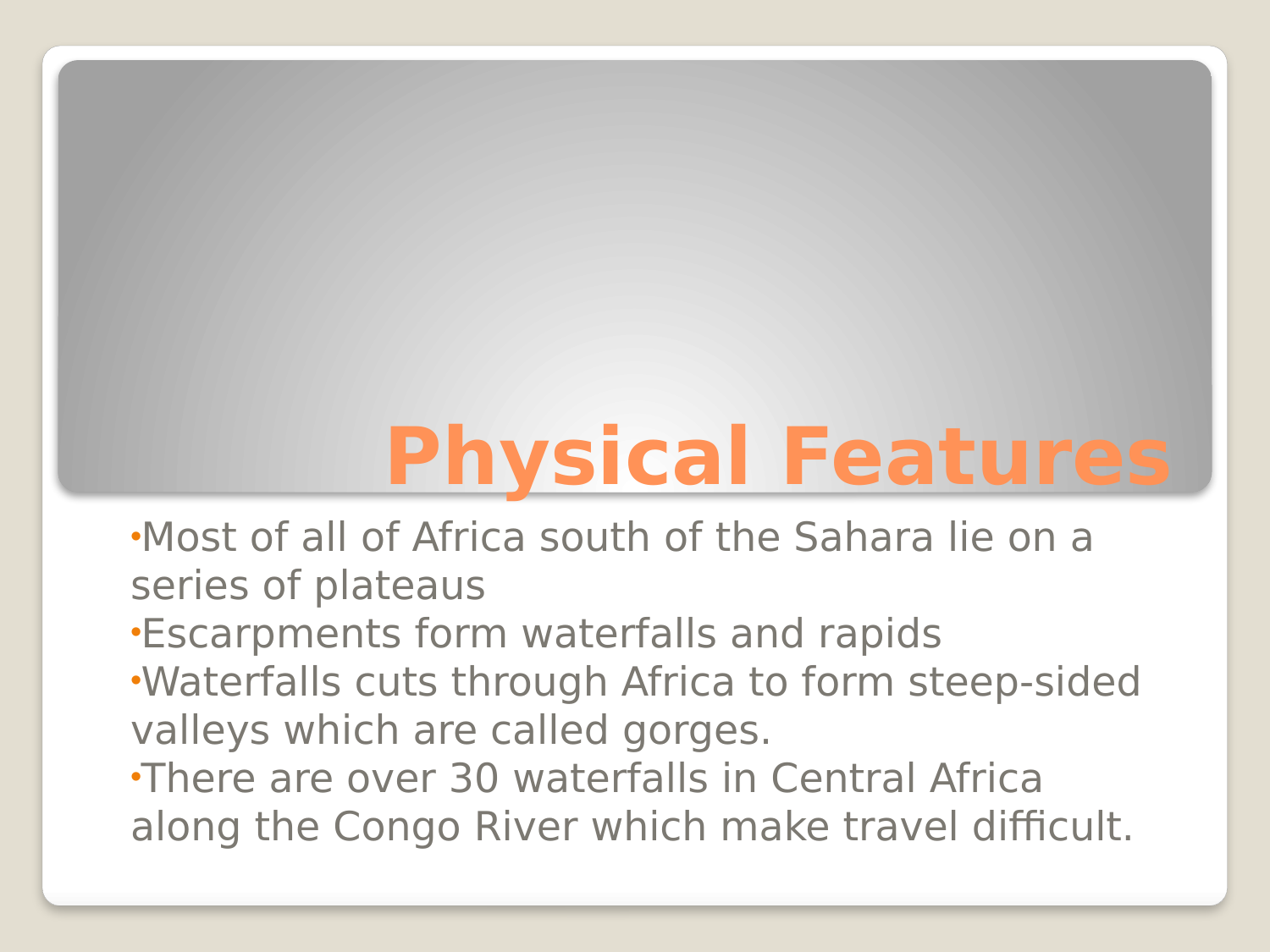

# Physical Features
Most of all of Africa south of the Sahara lie on a series of plateaus
Escarpments form waterfalls and rapids
Waterfalls cuts through Africa to form steep-sided valleys which are called gorges.
There are over 30 waterfalls in Central Africa along the Congo River which make travel difficult.